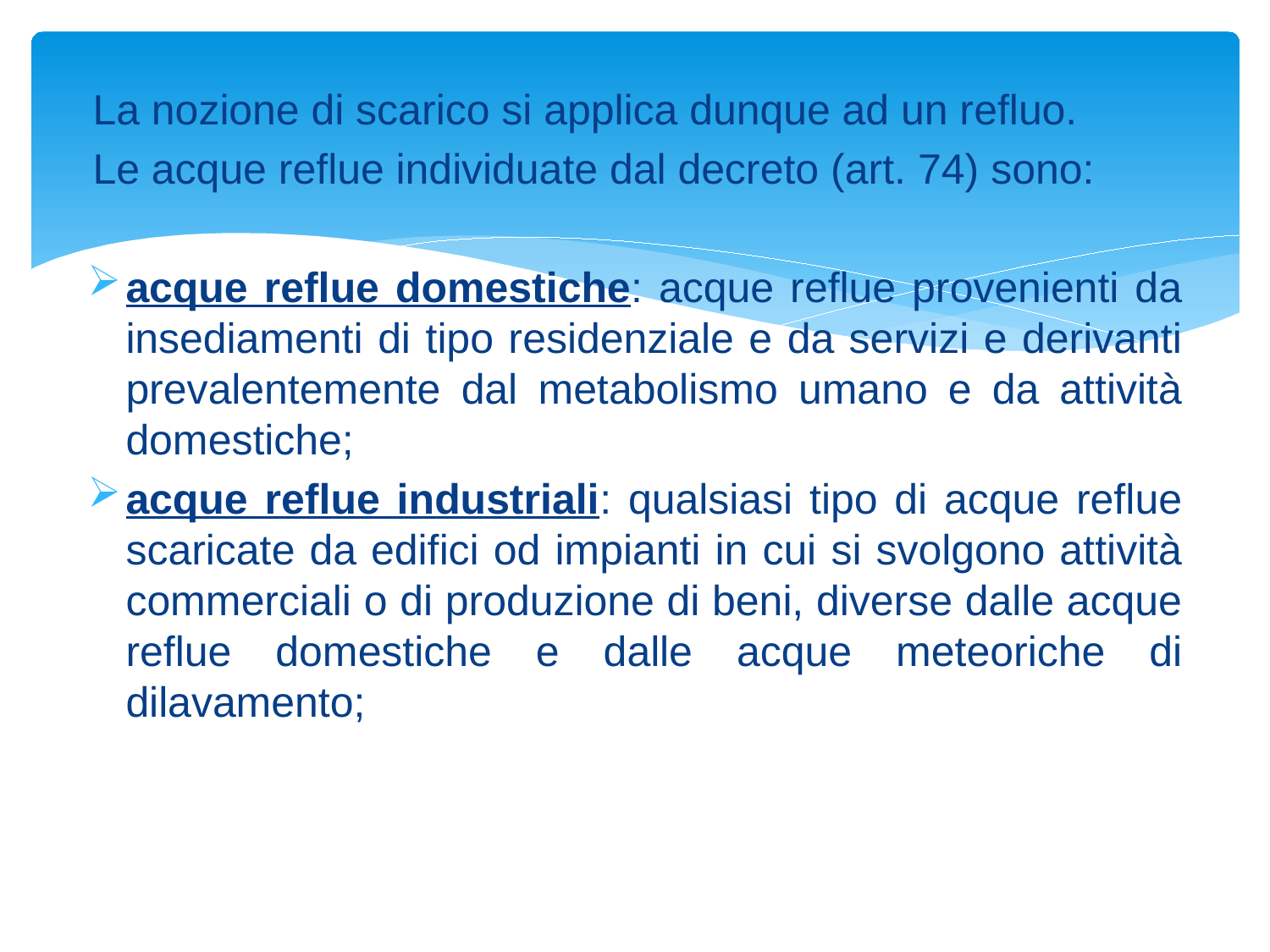

La nozione di scarico si applica dunque ad un refluo.
Le acque reflue individuate dal decreto (art. 74) sono:

acque reflue domestiche: acque reflue provenienti da insediamenti di tipo residenziale e da servizi e derivanti prevalentemente dal metabolismo umano e da attività domestiche;
acque reflue industriali: qualsiasi tipo di acque reflue scaricate da edifici od impianti in cui si svolgono attività commerciali o di produzione di beni, diverse dalle acque reflue domestiche e dalle acque meteoriche di dilavamento;